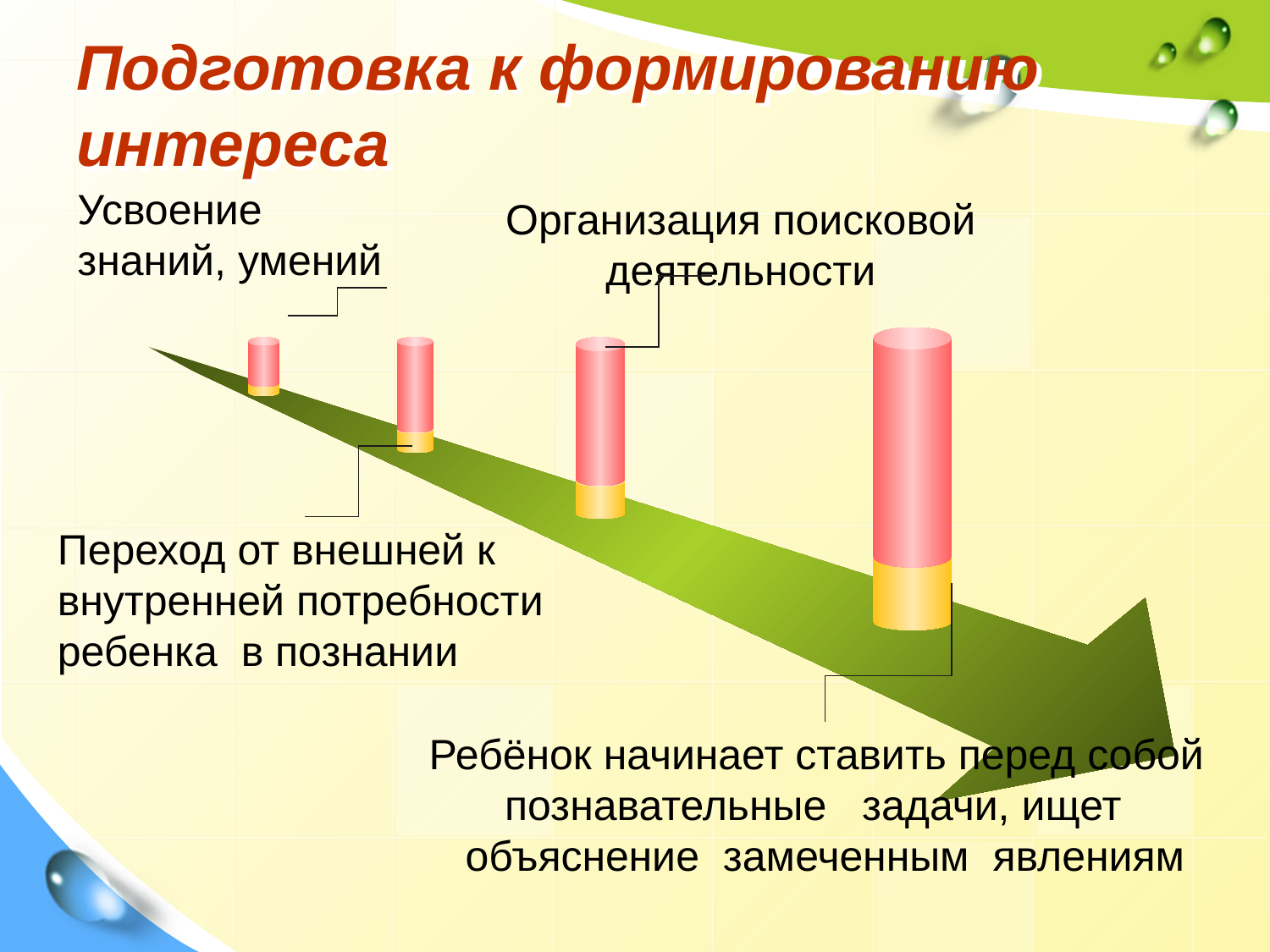

# Подготовка к формированию интереса
Усвоение знаний, умений
Организация поисковой деятельности

Переход от внешней к внутренней потребности ребенка  в познании

 Ребёнок начинает ставить перед собой   познавательные   задачи, ищет   объяснение  замеченным  явлениям